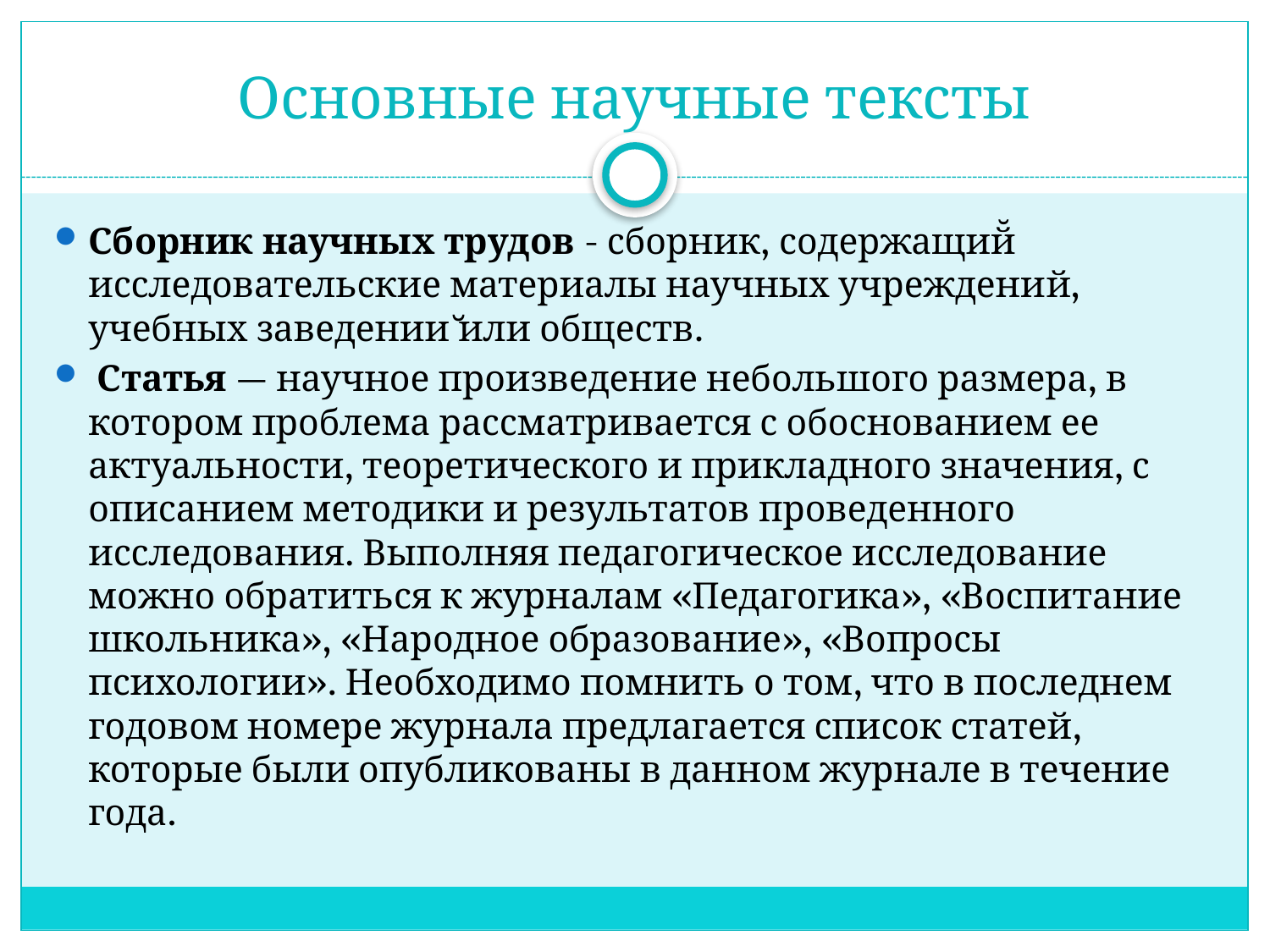

# Основные научные тексты
Сборник научных трудов - сборник, содержащий̆ исследовательские материалы научных учреждений, учебных заведении ̆или обществ.
 Статья — научное произведение небольшого размера, в котором проблема рассматривается с обоснованием ее актуальности, теоретического и прикладного значения, с описанием методики и результатов проведенного исследования. Выполняя педагогическое исследование можно обратиться к журналам «Педагогика», «Воспитание школьника», «Народное образование», «Вопросы психологии». Необходимо помнить о том, что в последнем годовом номере журнала предлагается список статей, которые были опубликованы в данном журнале в течение года.